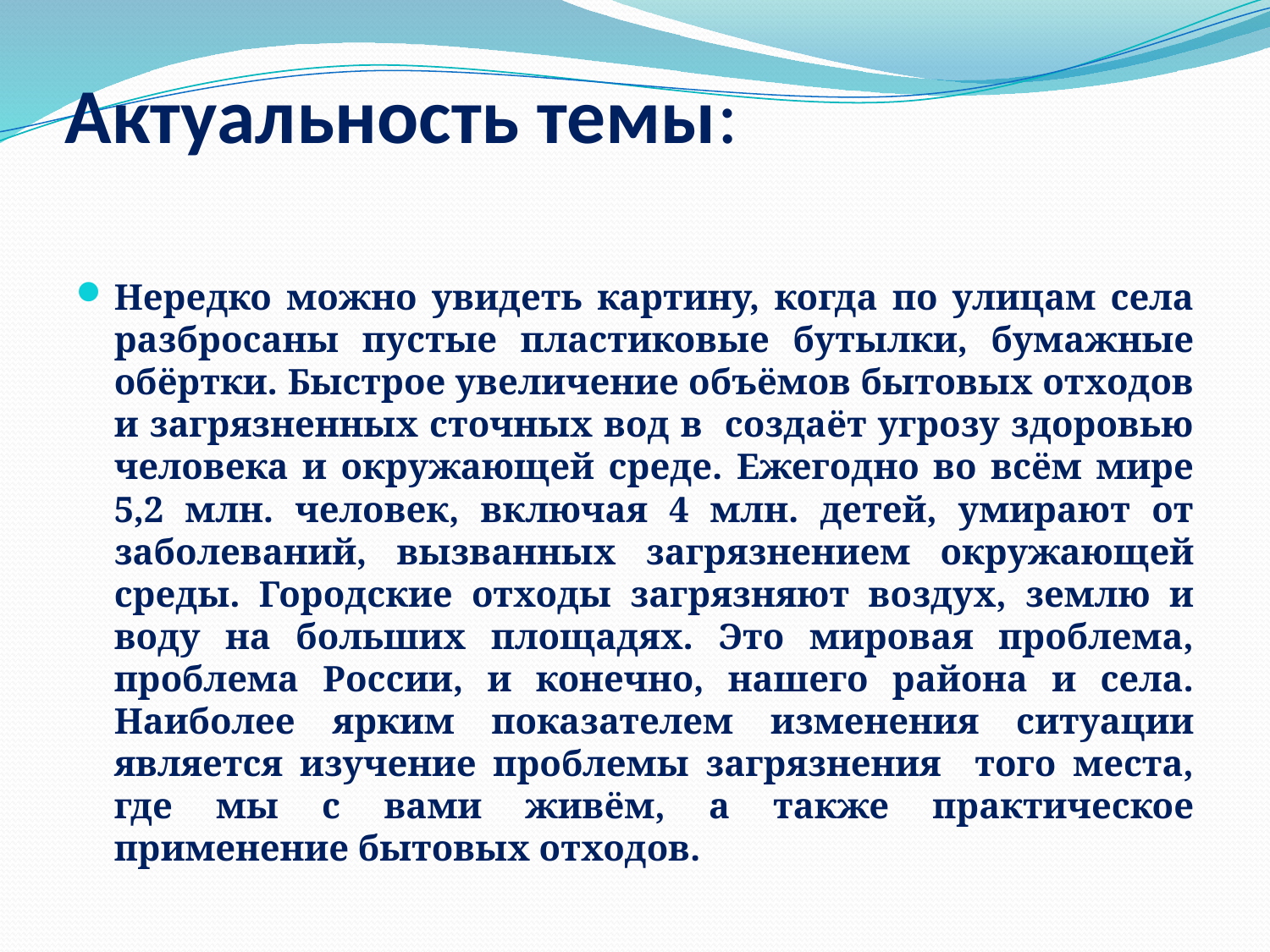

# Актуальность темы:
Нередко можно увидеть картину, когда по улицам села разбросаны пустые пластиковые бутылки, бумажные обёртки. Быстрое увеличение объёмов бытовых отходов и загрязненных сточных вод в  создаёт угрозу здоровью человека и окружающей среде. Ежегодно во всём мире 5,2 млн. человек, включая 4 млн. детей, умирают от заболеваний, вызванных загрязнением окружающей среды. Городские отходы загрязняют воздух, землю и воду на больших площадях. Это мировая проблема, проблема России, и конечно, нашего района и села. Наиболее ярким показателем изменения ситуации является изучение проблемы загрязнения  того места, где мы с вами живём, а также практическое применение бытовых отходов.